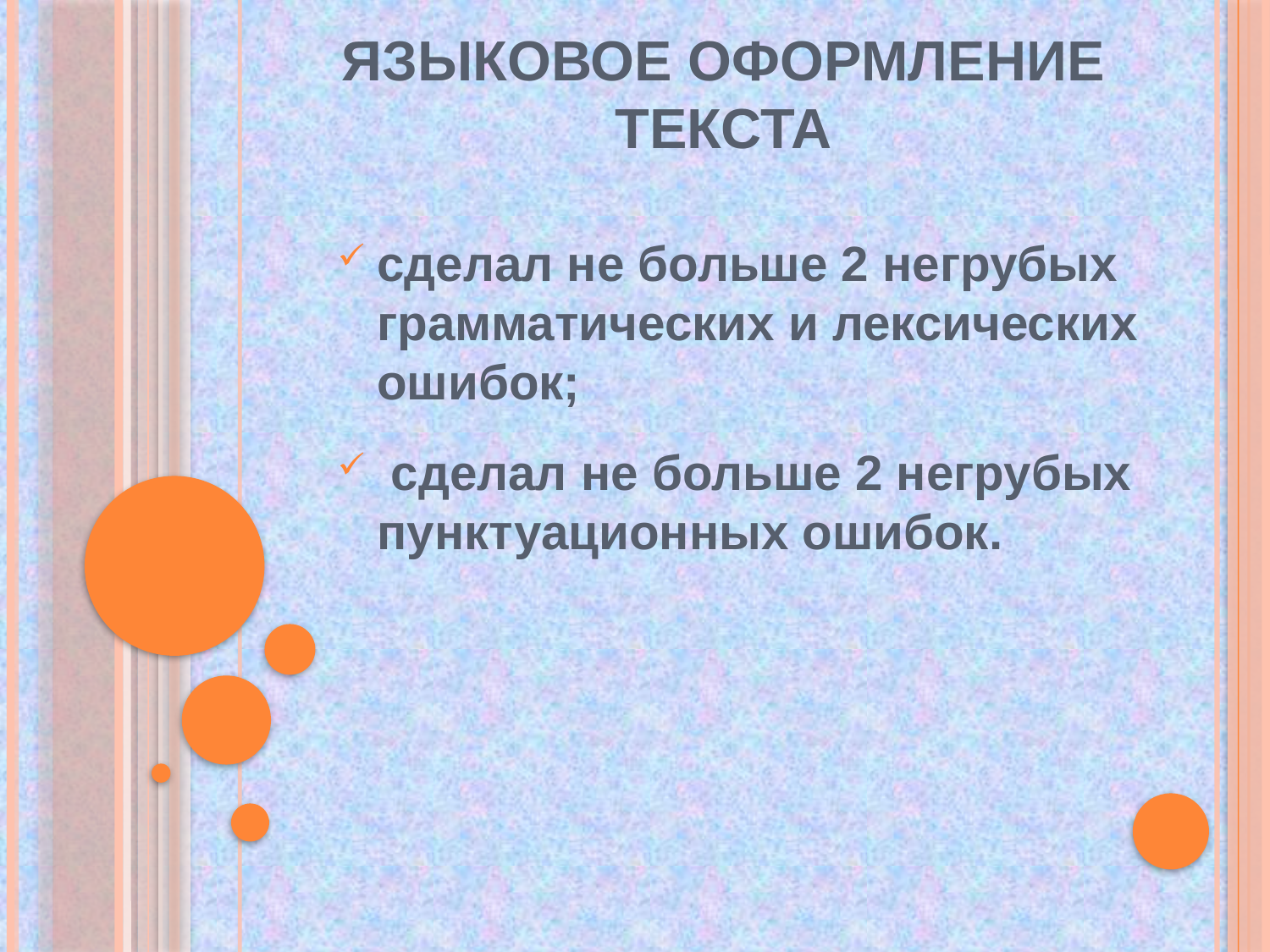

# Языковое оформление текста
сделал не больше 2 негрубых грамматических и лексических ошибок;

 сделал не больше 2 негрубых пунктуационных ошибок.